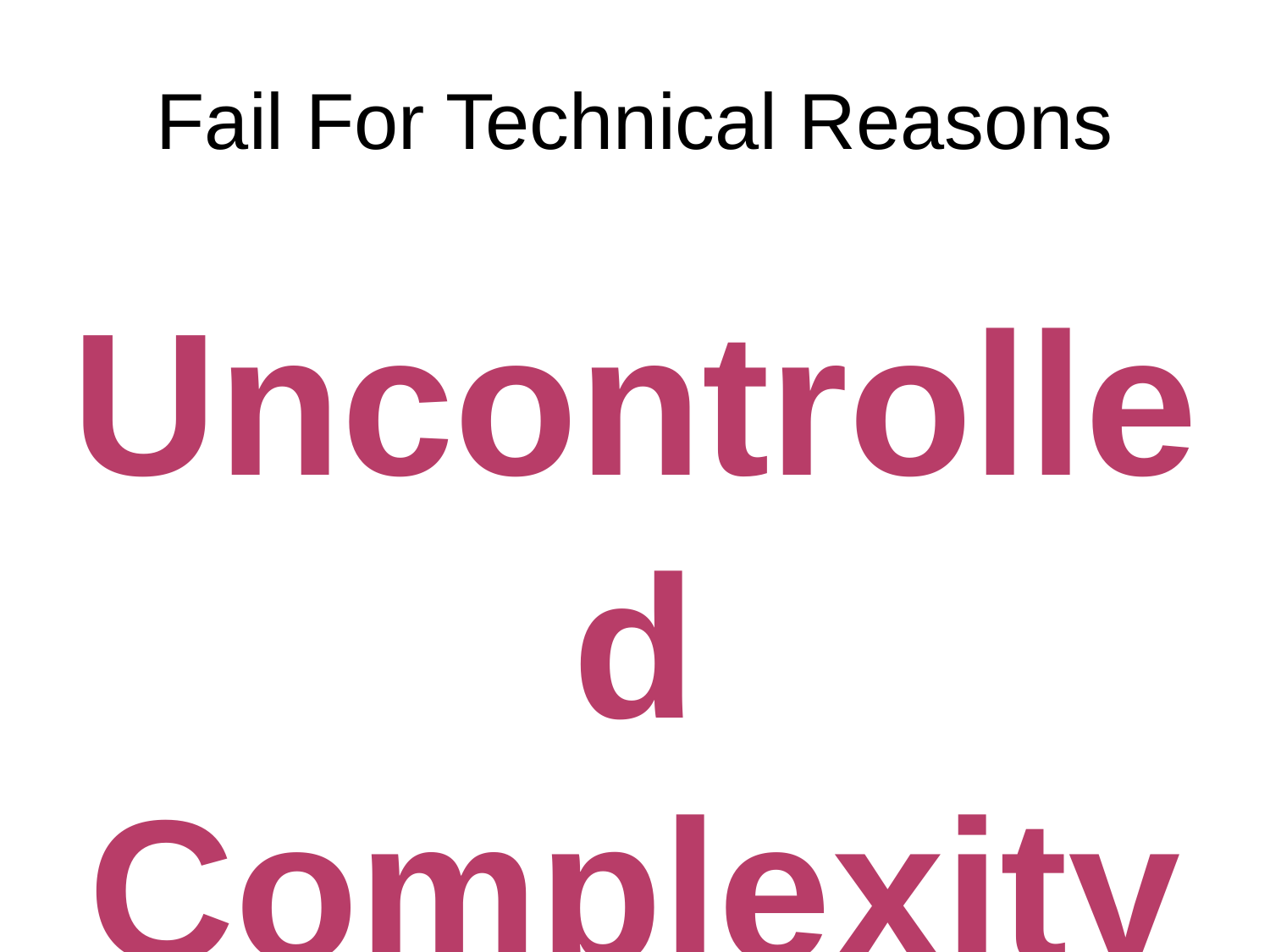

# Fail For Technical Reasons
Uncontrolled Complexity